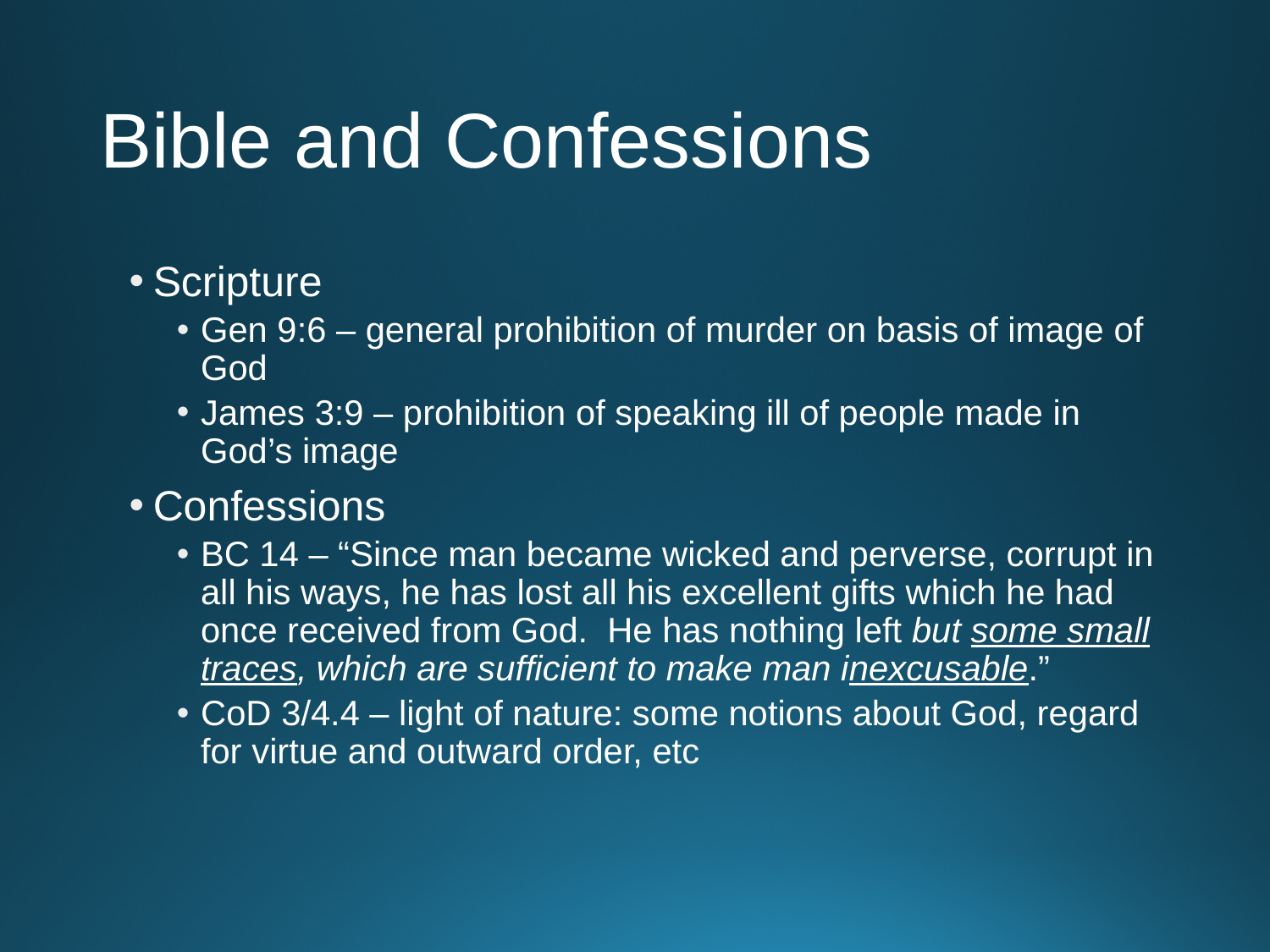

# Bible and Confessions
Scripture
Gen 9:6 – general prohibition of murder on basis of image of God
James 3:9 – prohibition of speaking ill of people made in God’s image
Confessions
BC 14 – “Since man became wicked and perverse, corrupt in all his ways, he has lost all his excellent gifts which he had once received from God.  He has nothing left but some small traces, which are sufficient to make man inexcusable.”
CoD 3/4.4 – light of nature: some notions about God, regard for virtue and outward order, etc